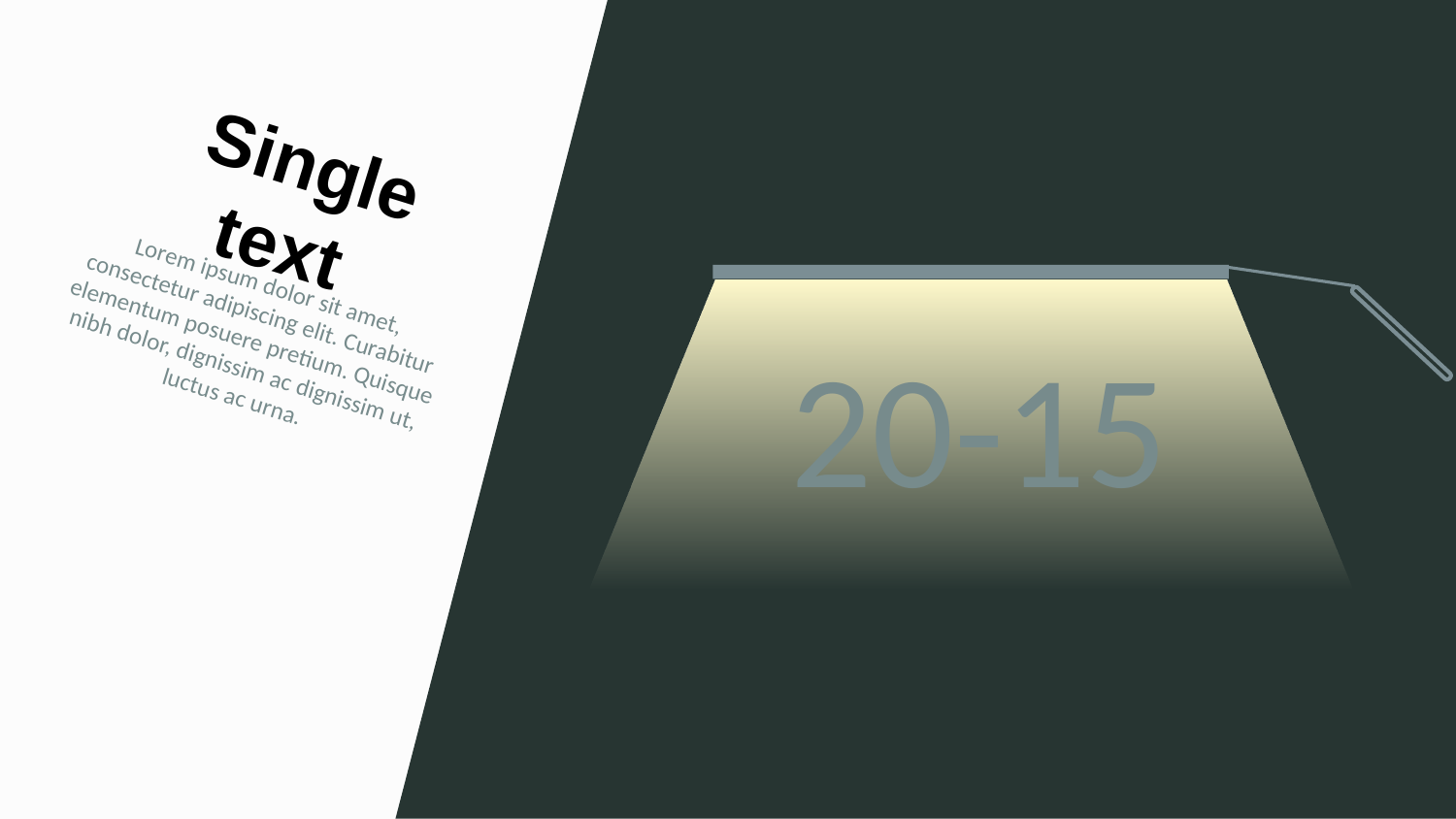

Single text
Lorem ipsum dolor sit amet, consectetur adipiscing elit. Curabitur elementum posuere pretium. Quisque nibh dolor, dignissim ac dignissim ut, luctus ac urna.

20-15